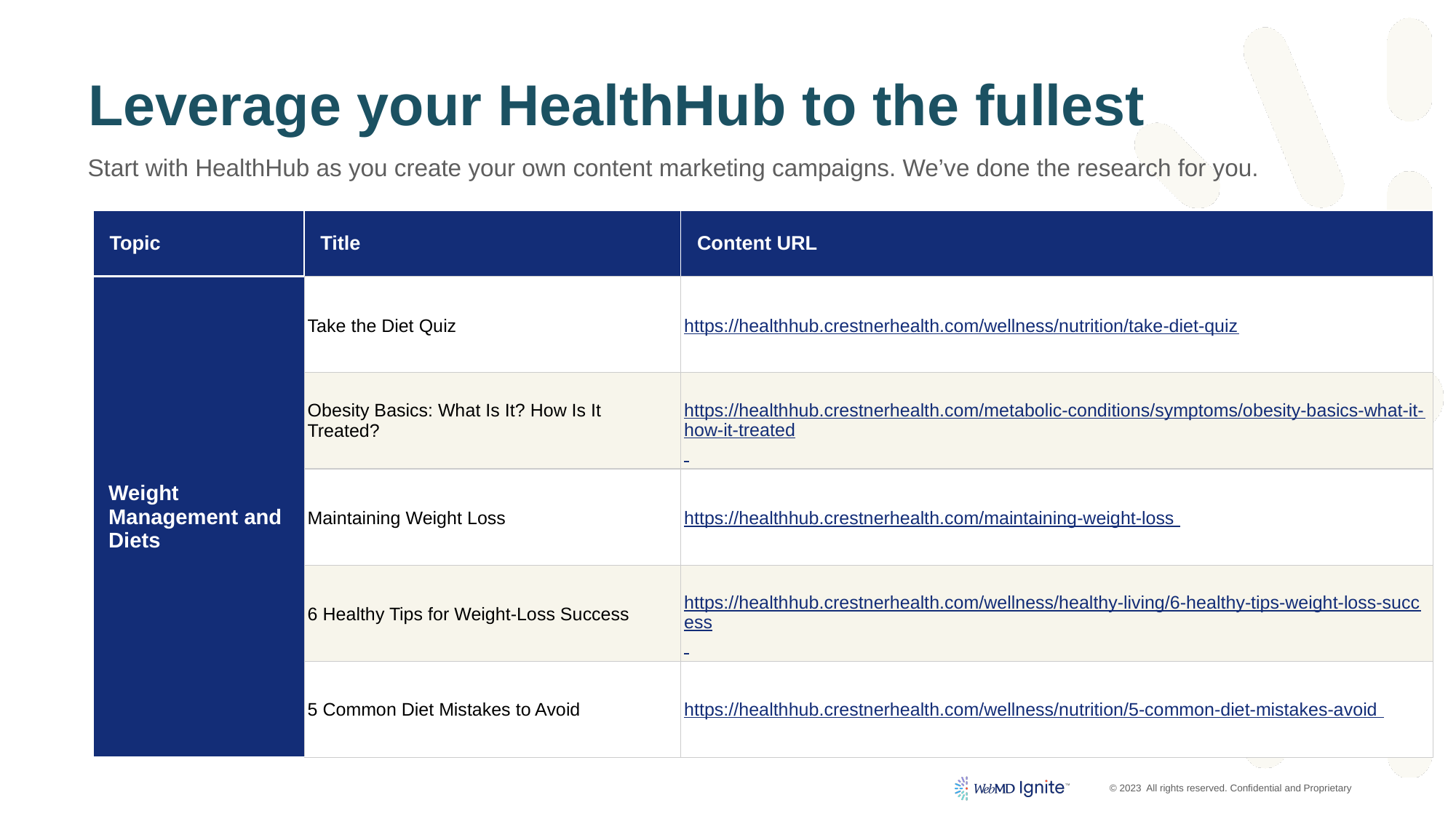

# Leverage your HealthHub to the fullest
Start with HealthHub as you create your own content marketing campaigns. We’ve done the research for you.
| Topic | Title | Content URL |
| --- | --- | --- |
| Weight Management and Diets | Take the Diet Quiz | https://healthhub.crestnerhealth.com/wellness/nutrition/take-diet-quiz |
|  | Obesity Basics: What Is It? How Is It Treated? | https://healthhub.crestnerhealth.com/metabolic-conditions/symptoms/obesity-basics-what-it-how-it-treated |
|  | Maintaining Weight Loss | https://healthhub.crestnerhealth.com/maintaining-weight-loss |
|  | 6 Healthy Tips for Weight-Loss Success | https://healthhub.crestnerhealth.com/wellness/healthy-living/6-healthy-tips-weight-loss-success |
|  | 5 Common Diet Mistakes to Avoid | https://healthhub.crestnerhealth.com/wellness/nutrition/5-common-diet-mistakes-avoid |